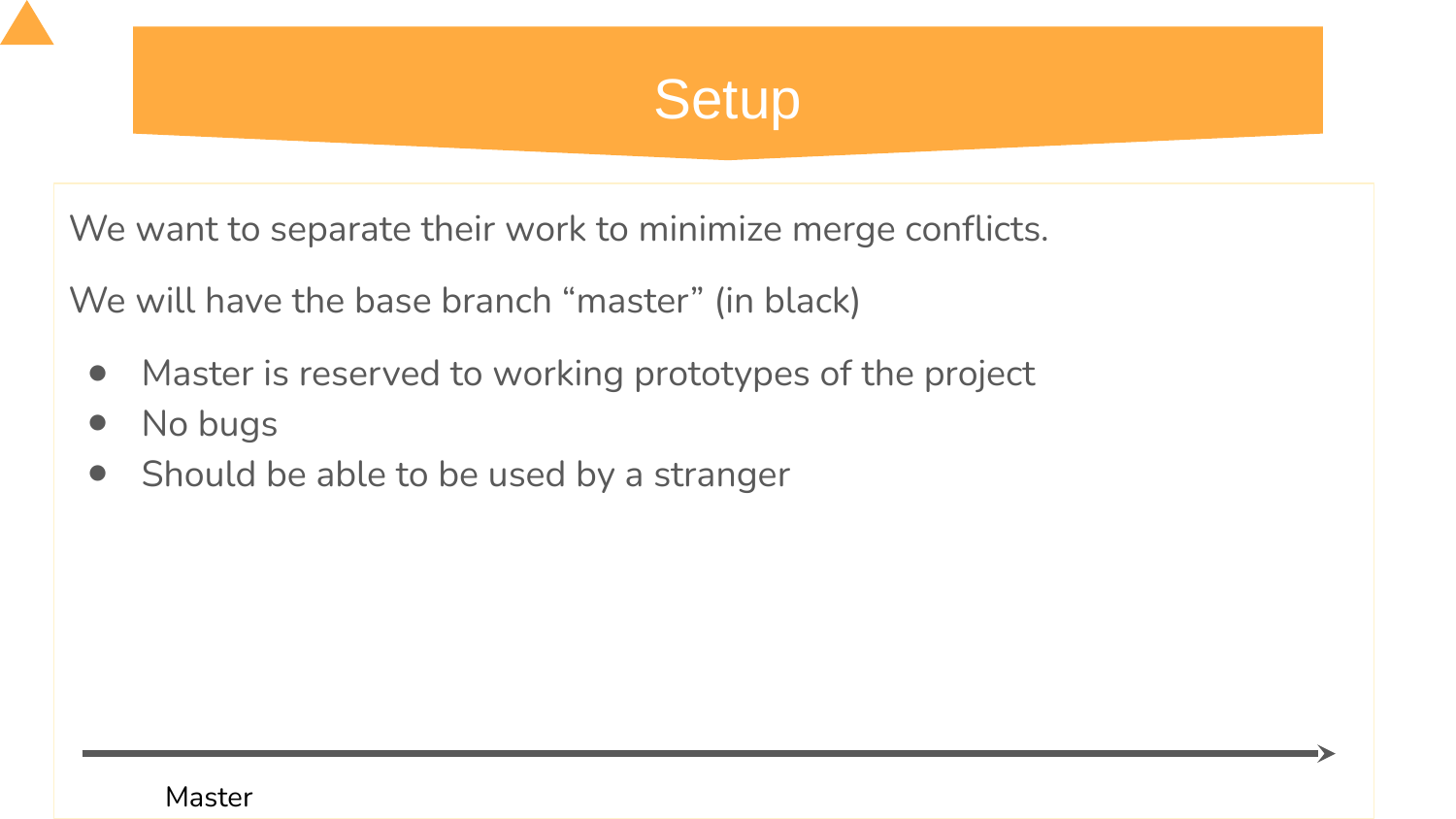

# Setup
We want to separate their work to minimize merge conflicts.
We will have the base branch “master” (in black)
Master is reserved to working prototypes of the project
No bugs
Should be able to be used by a stranger
Master